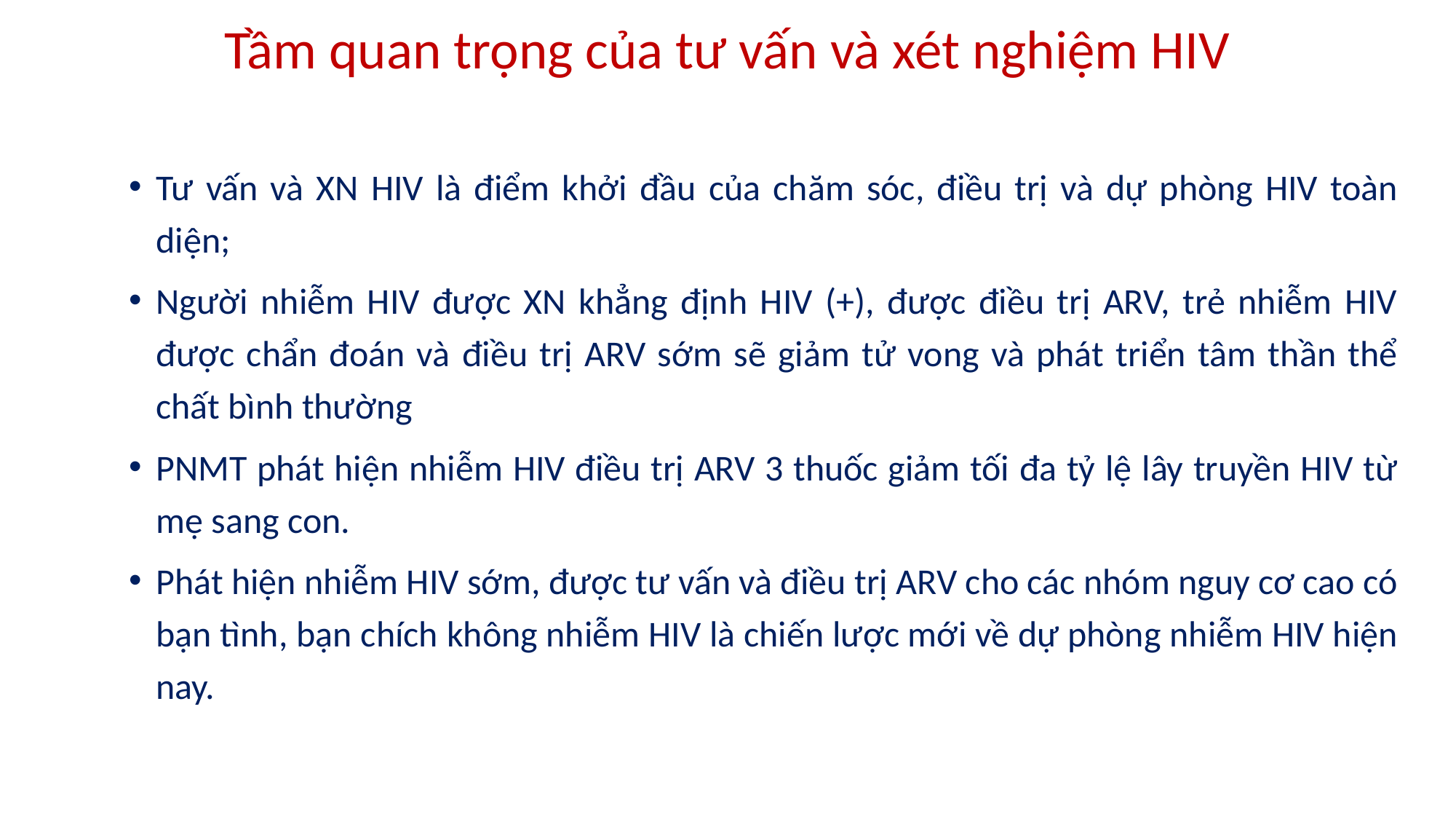

# Tầm quan trọng của tư vấn và xét nghiệm HIV
Tư vấn và XN HIV là điểm khởi đầu của chăm sóc, điều trị và dự phòng HIV toàn diện;
Người nhiễm HIV được XN khẳng định HIV (+), được điều trị ARV, trẻ nhiễm HIV được chẩn đoán và điều trị ARV sớm sẽ giảm tử vong và phát triển tâm thần thể chất bình thường
PNMT phát hiện nhiễm HIV điều trị ARV 3 thuốc giảm tối đa tỷ lệ lây truyền HIV từ mẹ sang con.
Phát hiện nhiễm HIV sớm, được tư vấn và điều trị ARV cho các nhóm nguy cơ cao có bạn tình, bạn chích không nhiễm HIV là chiến lược mới về dự phòng nhiễm HIV hiện nay.